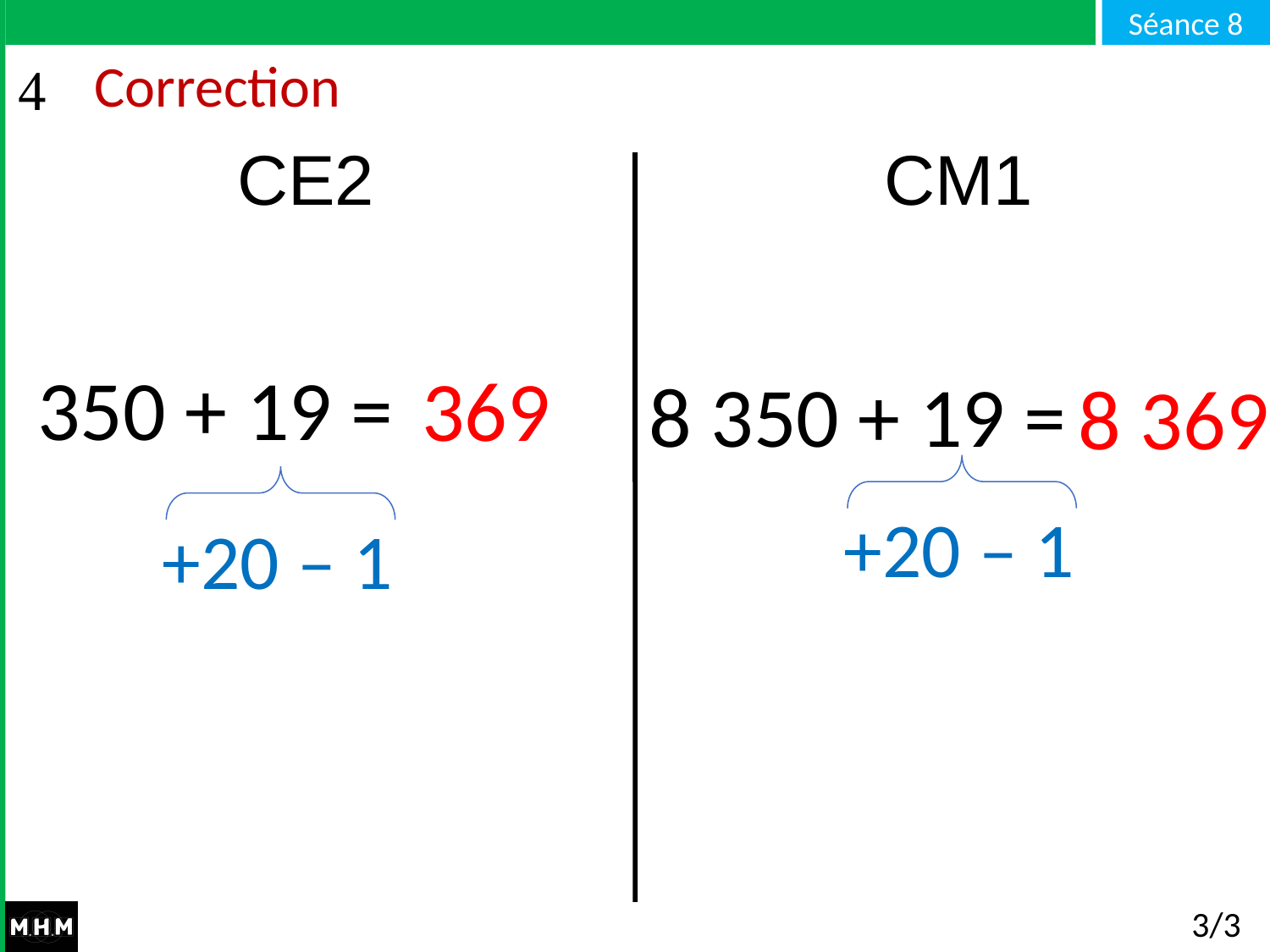

# Correction
CE2                          CM1

8 350 + 19 =
350 + 19 =
369
8 369

+20 – 1
+20 – 1
3/3